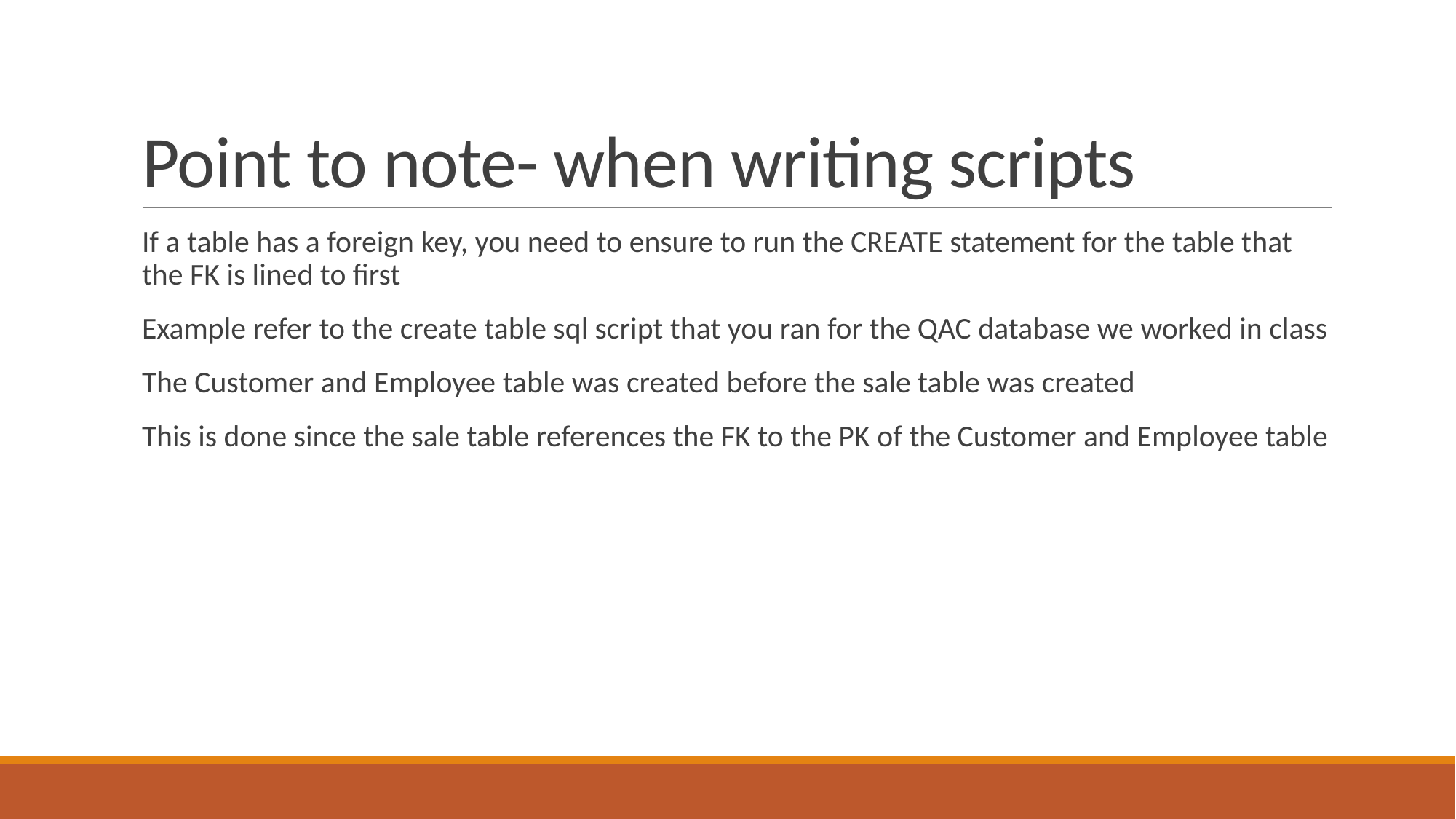

# Point to note- when writing scripts
If a table has a foreign key, you need to ensure to run the CREATE statement for the table that the FK is lined to first
Example refer to the create table sql script that you ran for the QAC database we worked in class
The Customer and Employee table was created before the sale table was created
This is done since the sale table references the FK to the PK of the Customer and Employee table